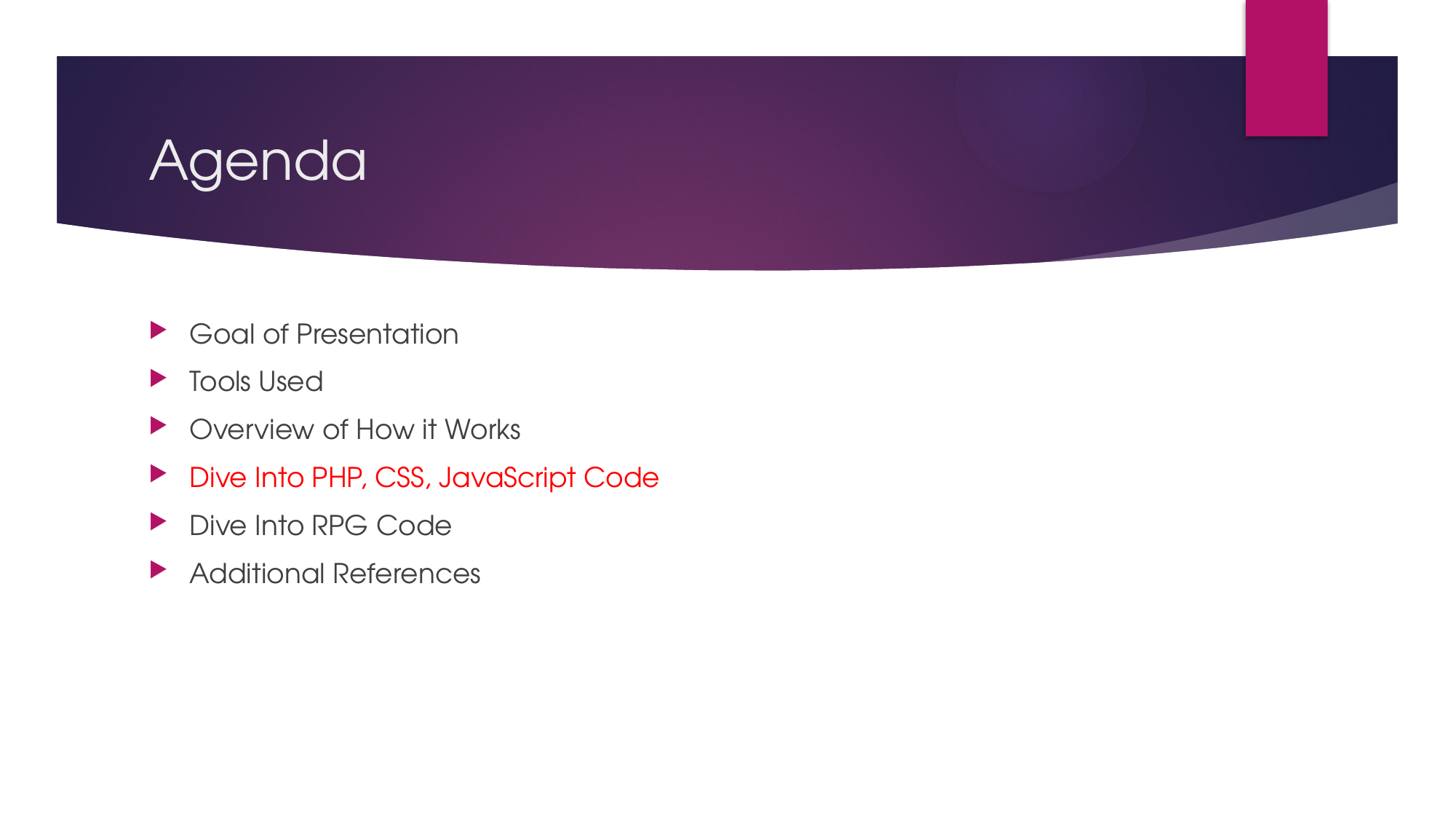

# Agenda
Goal of Presentation
Tools Used
Overview of How it Works
Dive Into PHP, CSS, JavaScript Code
Dive Into RPG Code
Additional References